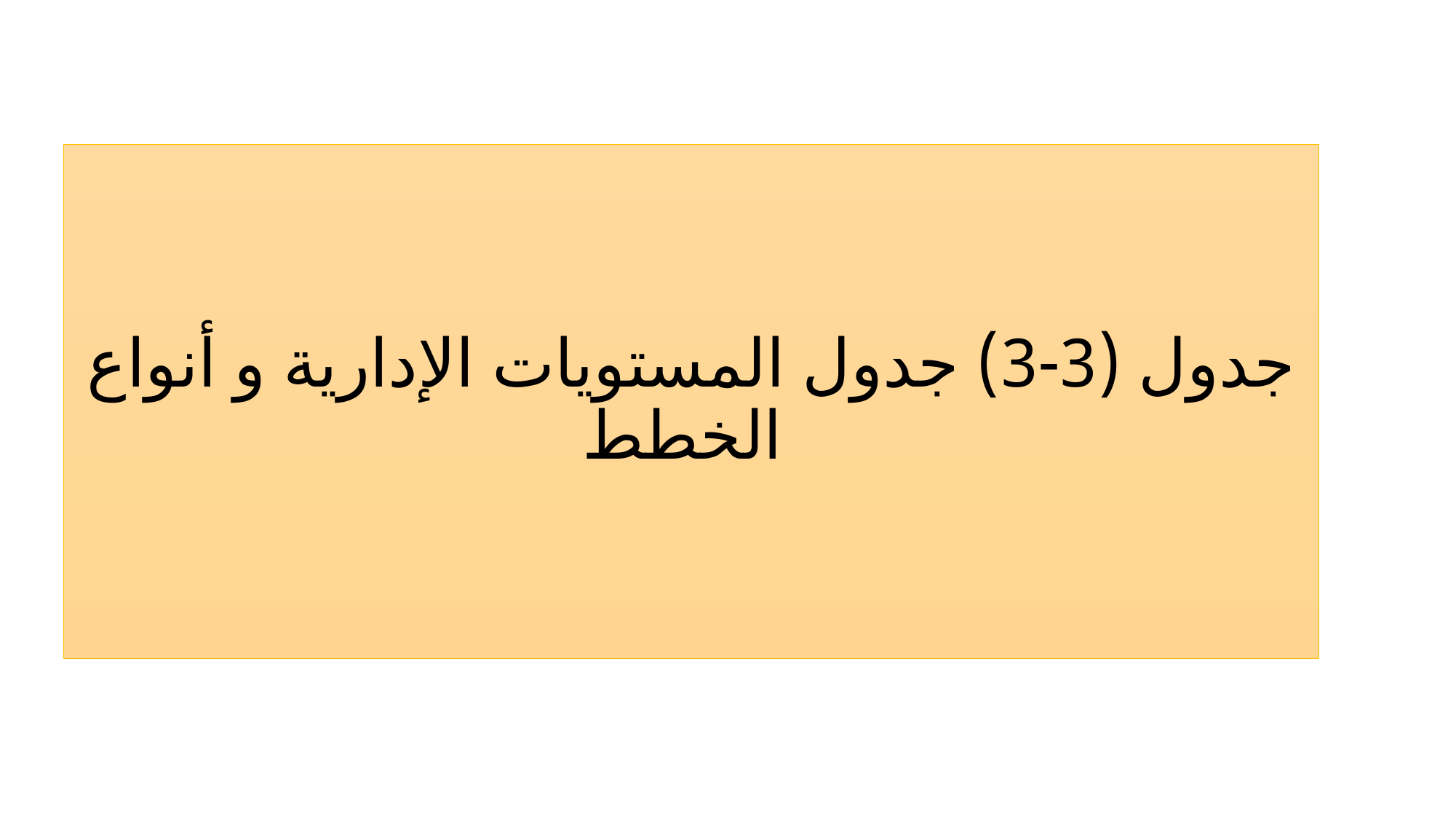

# جدول (3-3) جدول المستويات الإدارية و أنواع الخطط